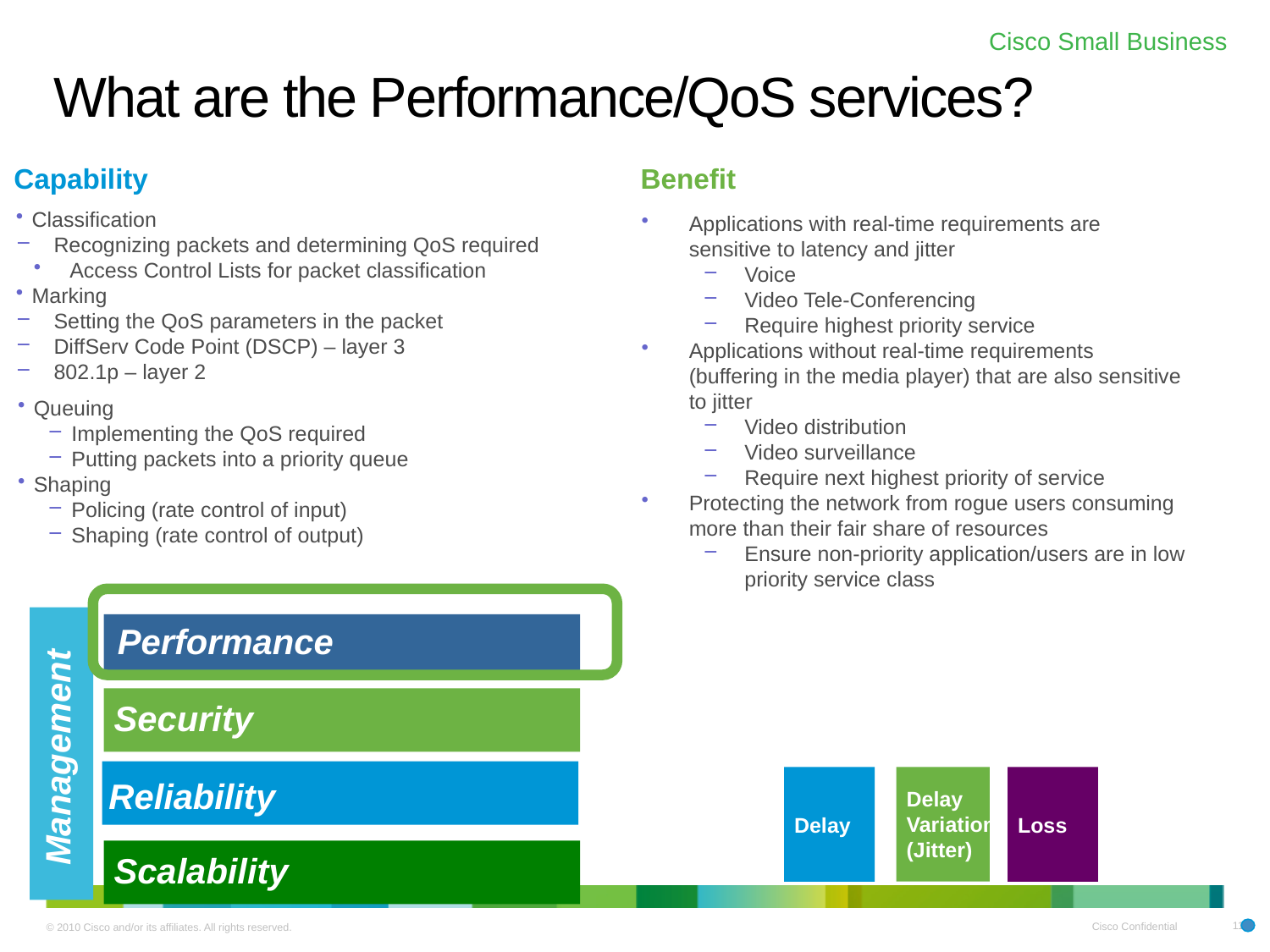

# What are the Performance/QoS services?
Capability
Benefit
Classification
 Recognizing packets and determining QoS required
 Access Control Lists for packet classification
Marking
 Setting the QoS parameters in the packet
 DiffServ Code Point (DSCP) – layer 3
 802.1p – layer 2
Applications with real-time requirements are sensitive to latency and jitter
Voice
Video Tele-Conferencing
Require highest priority service
Applications without real-time requirements (buffering in the media player) that are also sensitive to jitter
Video distribution
Video surveillance
Require next highest priority of service
Protecting the network from rogue users consuming more than their fair share of resources
Ensure non-priority application/users are in low priority service class
Queuing
 Implementing the QoS required
 Putting packets into a priority queue
Shaping
 Policing (rate control of input)
 Shaping (rate control of output)

Performance

Security
Management

Reliability

Scalability
Delay
Variation
(Jitter)
Delay
Loss